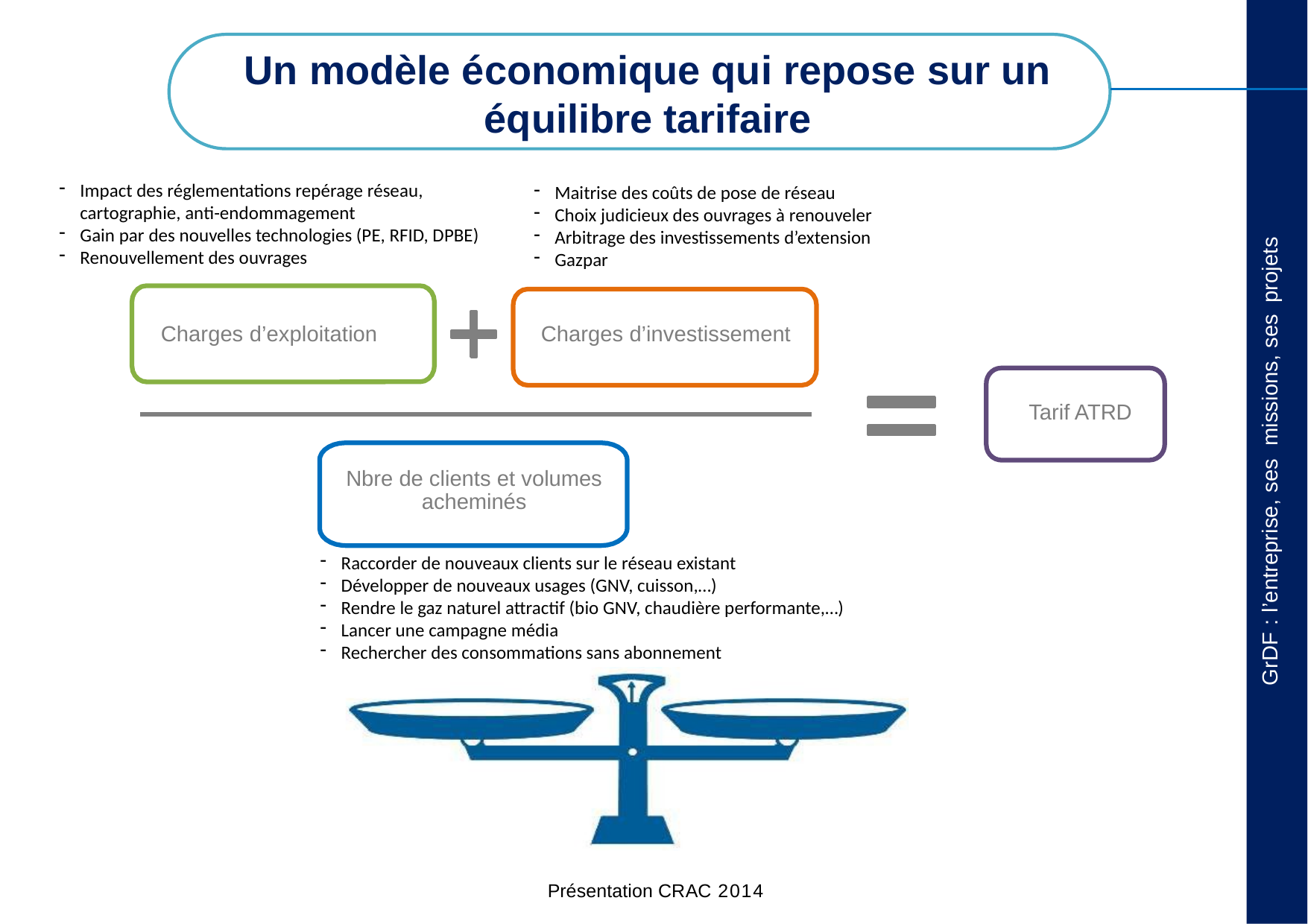

Un modèle économique qui repose sur un équilibre tarifaire

Impact des réglementations repérage réseau, cartographie, anti-endommagement
Gain par des nouvelles technologies (PE, RFID, DPBE)
Renouvellement des ouvrages
Maitrise des coûts de pose de réseau
Choix judicieux des ouvrages à renouveler
Arbitrage des investissements d’extension
Gazpar

Charges d’exploitation
Charges d’investissement

Tarif ATRD

GrDF : l’entreprise, ses  missions, ses projets

Nbre de clients et volumes acheminés
Raccorder de nouveaux clients sur le réseau existant
Développer de nouveaux usages (GNV, cuisson,…)
Rendre le gaz naturel attractif (bio GNV, chaudière performante,…)
Lancer une campagne média
Rechercher des consommations sans abonnement

Présentation CRAC 2014